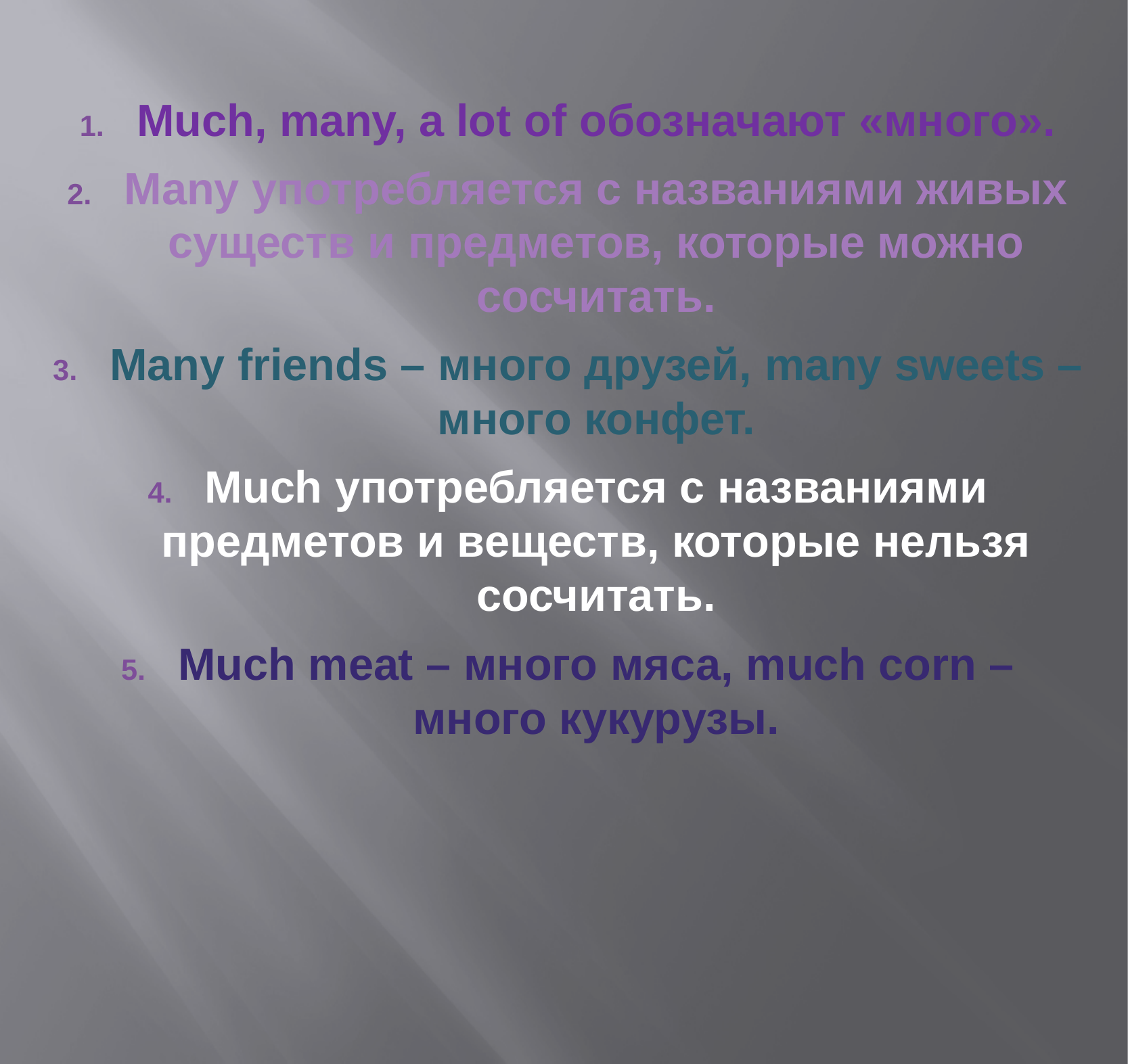

Much, many, a lot of обозначают «много».
Many употребляется с названиями живых существ и предметов, которые можно сосчитать.
Many friends – много друзей, many sweets – много конфет.
Much употребляется с названиями предметов и веществ, которые нельзя сосчитать.
Much meat – много мяса, much corn – много кукурузы.